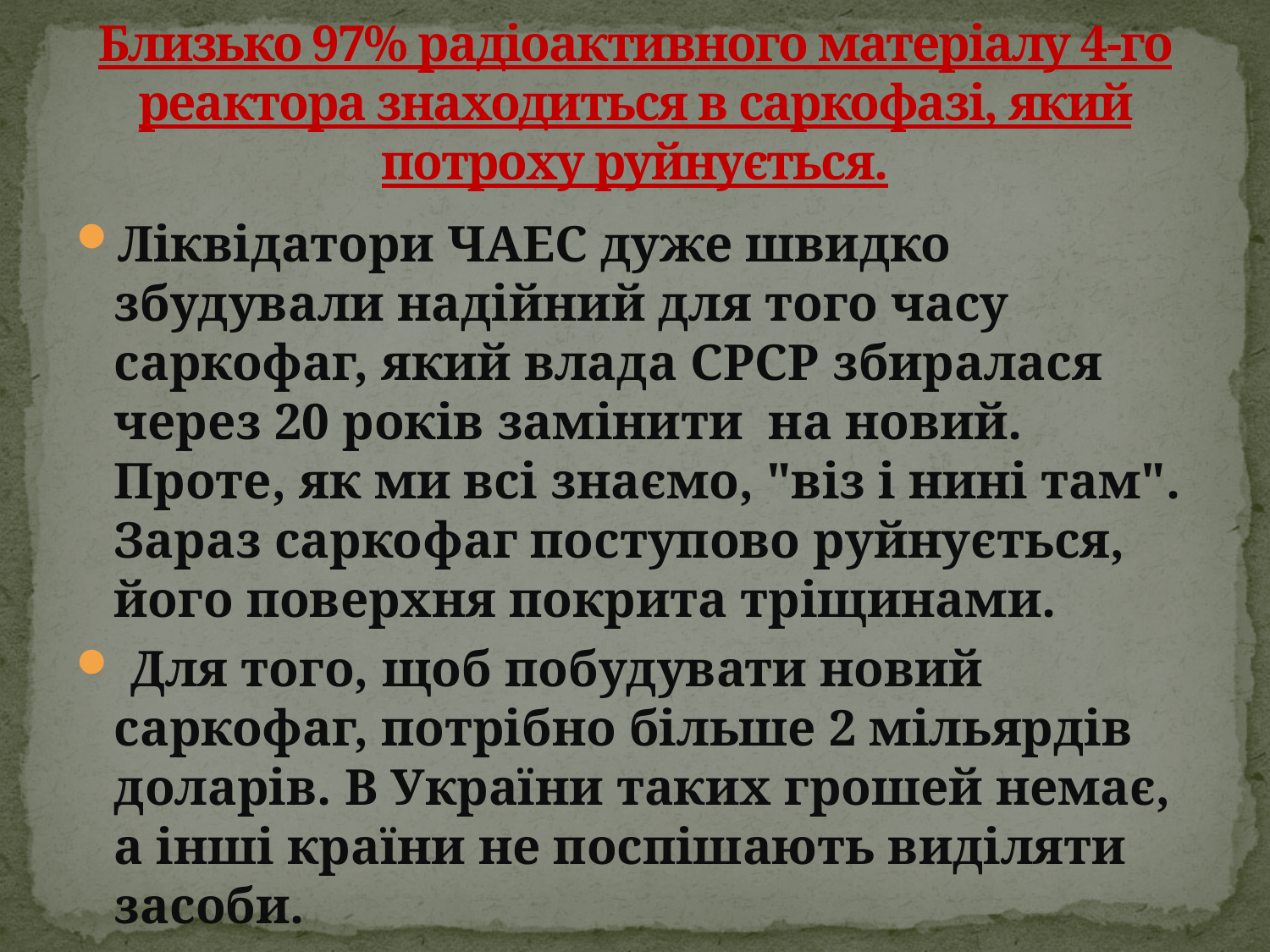

# Близько 97% радіоактивного матеріалу 4-го реактора знаходиться в саркофазі, який потроху руйнується.
Ліквідатори ЧАЕС дуже швидко збудували надійний для того часу саркофаг, який влада СРСР збиралася через 20 років замінити  на новий. Проте, як ми всі знаємо, "віз і нині там". Зараз саркофаг поступово руйнується, його поверхня покрита тріщинами.
 Для того, щоб побудувати новий саркофаг, потрібно більше 2 мільярдів доларів. В України таких грошей немає, а інші країни не поспішають виділяти засоби.